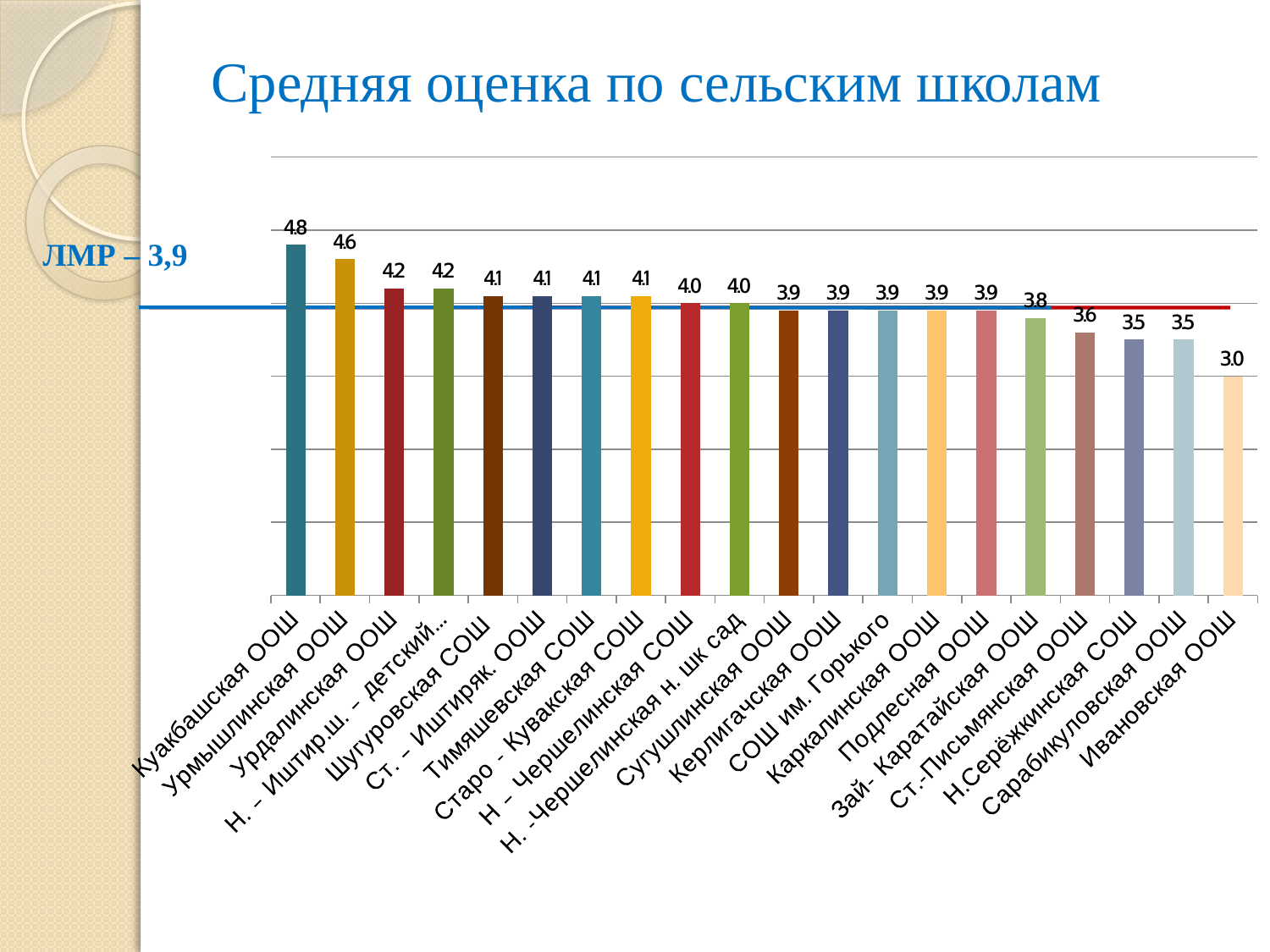

# Средняя оценка по сельским школам

### Chart

| Category | Ряд 1 |
|---|---|
| Куакбашская ООШ | 4.8 |
| Урмышлинская ООШ | 4.6 |
| Урдалинская ООШ | 4.2 |
| Н. – Иштир.ш. – детский сад | 4.2 |
| Шугуровская СОШ  | 4.1 |
| Ст. – Иштиряк. ООШ | 4.1 |
| Тимяшевская СОШ | 4.1 |
| Старо - Кувакская СОШ | 4.1 |
| Н – Чершелинская СОШ | 4.0 |
| Н. -Чершелинская н. шк сад | 4.0 |
| Сугушлинская ООШ | 3.9 |
| Керлигачская ООШ | 3.9 |
| СОШ им. Горького | 3.9 |
| Каркалинская ООШ | 3.9 |
| Подлесная ООШ | 3.9 |
| Зай- Каратайская ООШ | 3.8 |
| Ст.-Письмянская ООШ | 3.6 |
| Н.Серёжкинская СОШ | 3.5 |
| Сарабикуловская ООШ | 3.5 |
| Ивановская ООШ | 3.0 |
ЛМР – 3,9